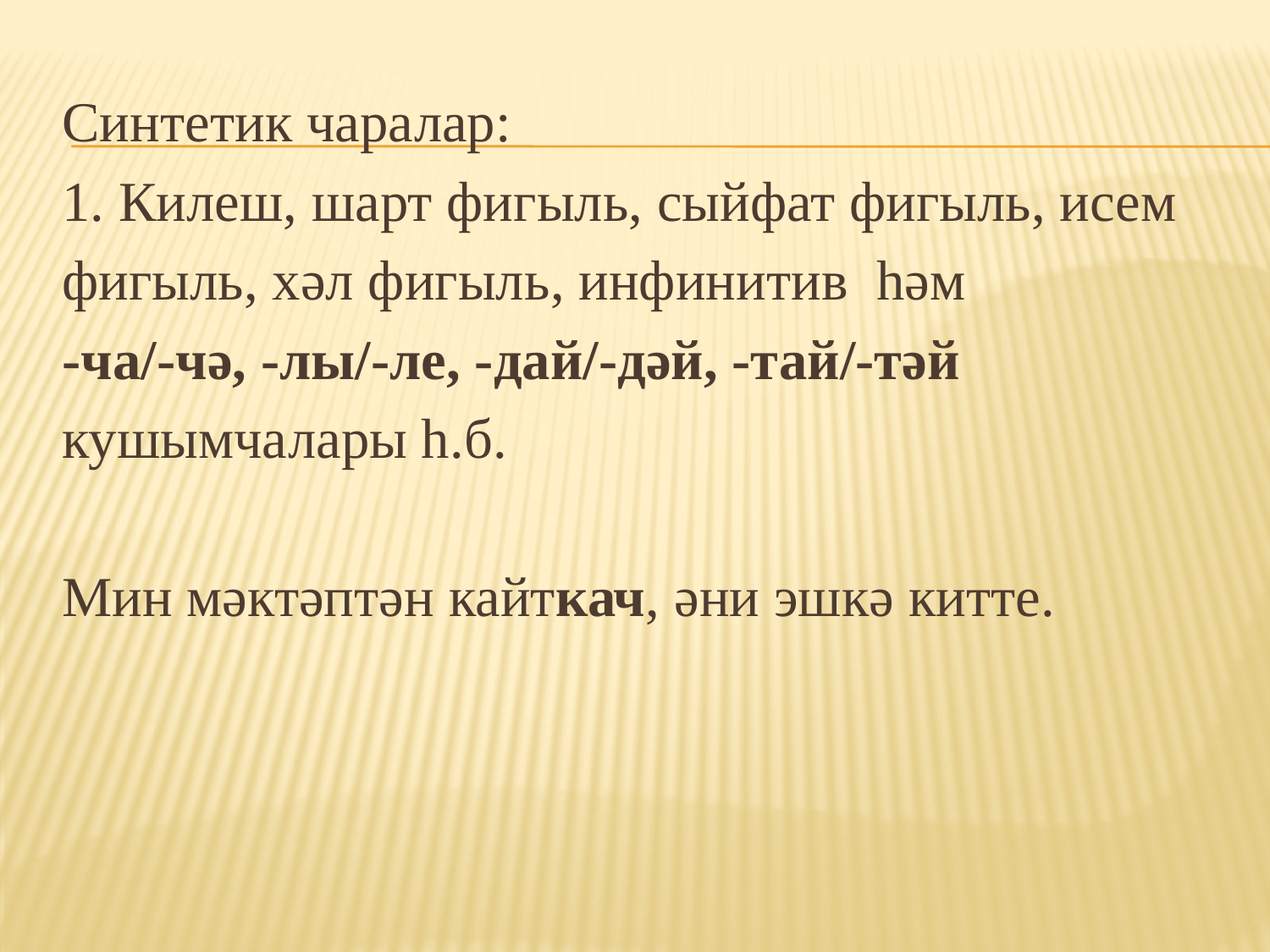

Синтетик чаралар:
1. Килеш, шарт фигыль, сыйфат фигыль, исем
фигыль, хәл фигыль, инфинитив  һәм
-ча/-чә, -лы/-ле, -дай/-дәй, -тай/-тәй
кушымчалары һ.б.

Мин мәктәптән кайткач, әни эшкә китте.